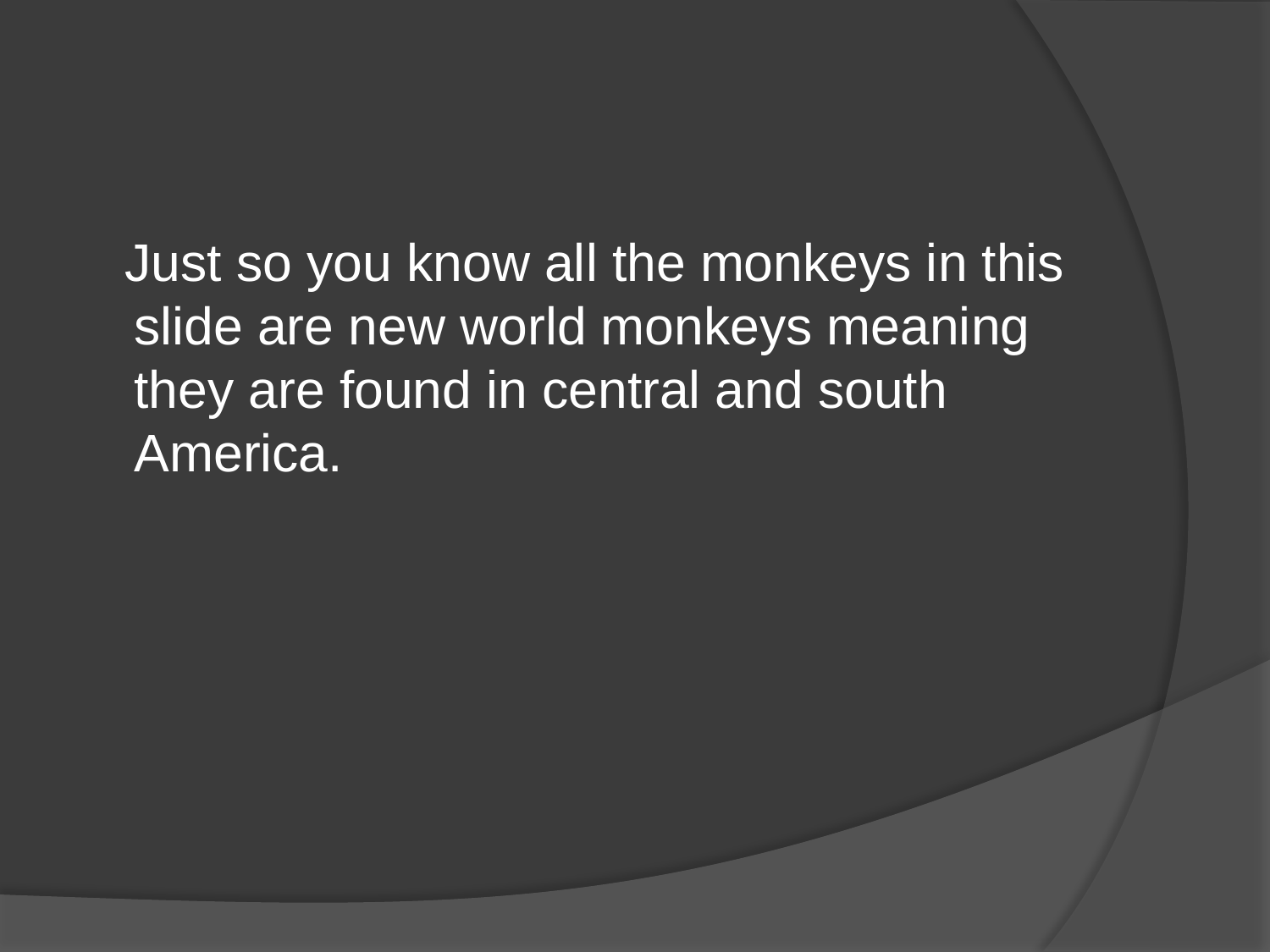

#
   Just so you know all the monkeys in this slide are new world monkeys meaning they are found in central and south America.